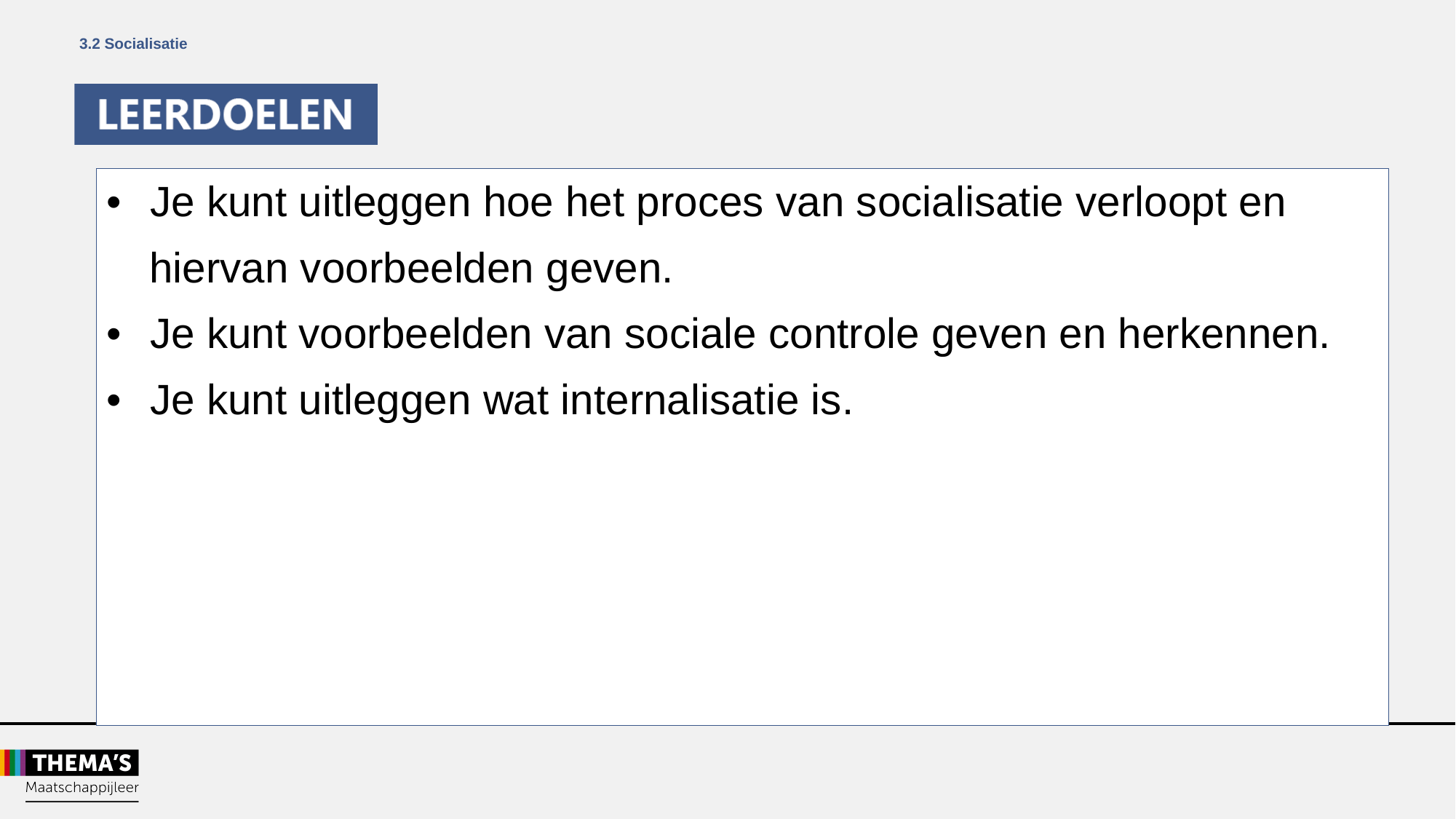

3.2 Socialisatie
•	Je kunt uitleggen hoe het proces van socialisatie verloopt en
hiervan voorbeelden geven.
•	Je kunt voorbeelden van sociale controle geven en herkennen.
•	Je kunt uitleggen wat internalisatie is.